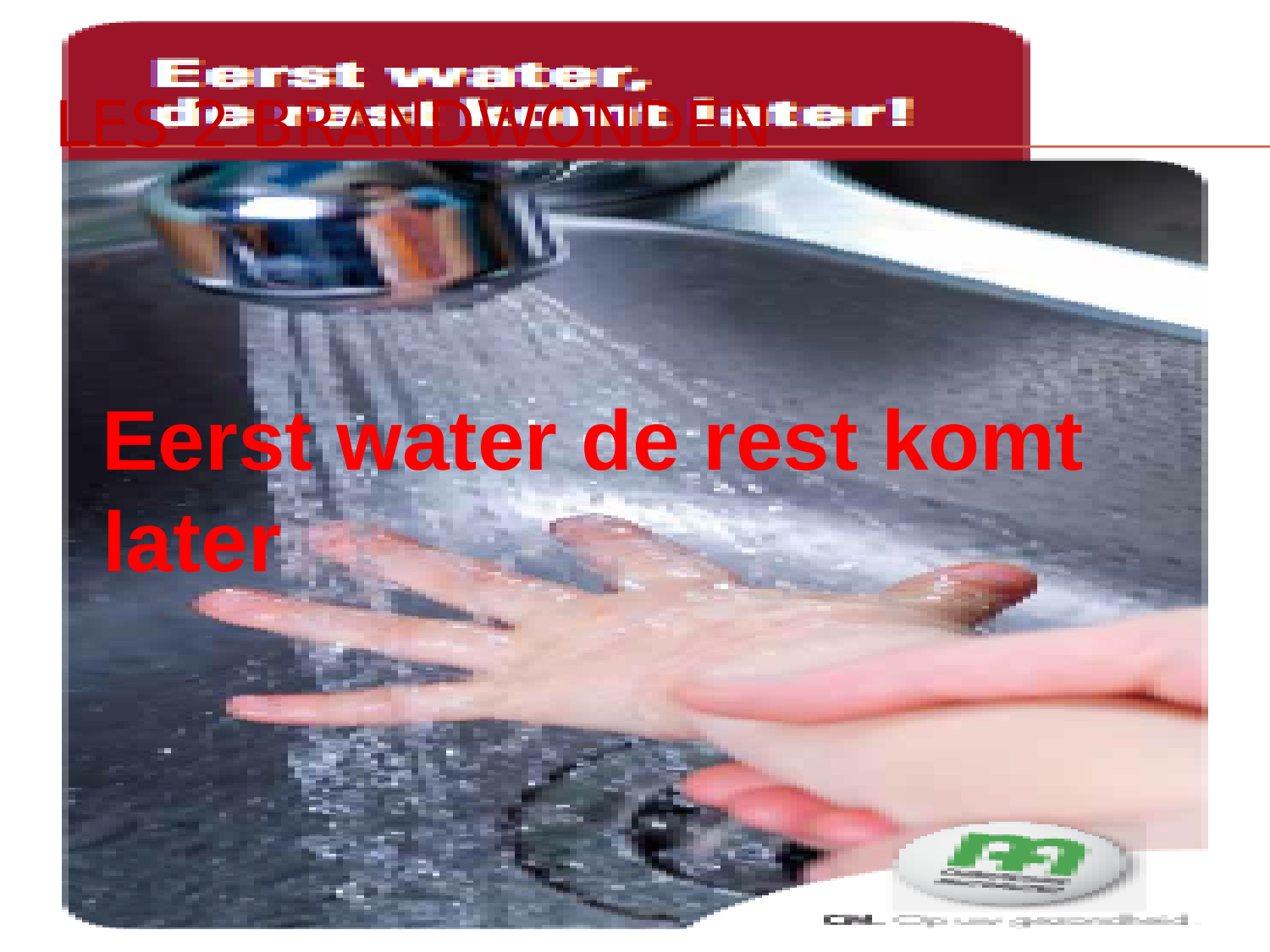

# Les 2 Brandwonden

  Eerst water de rest komt later